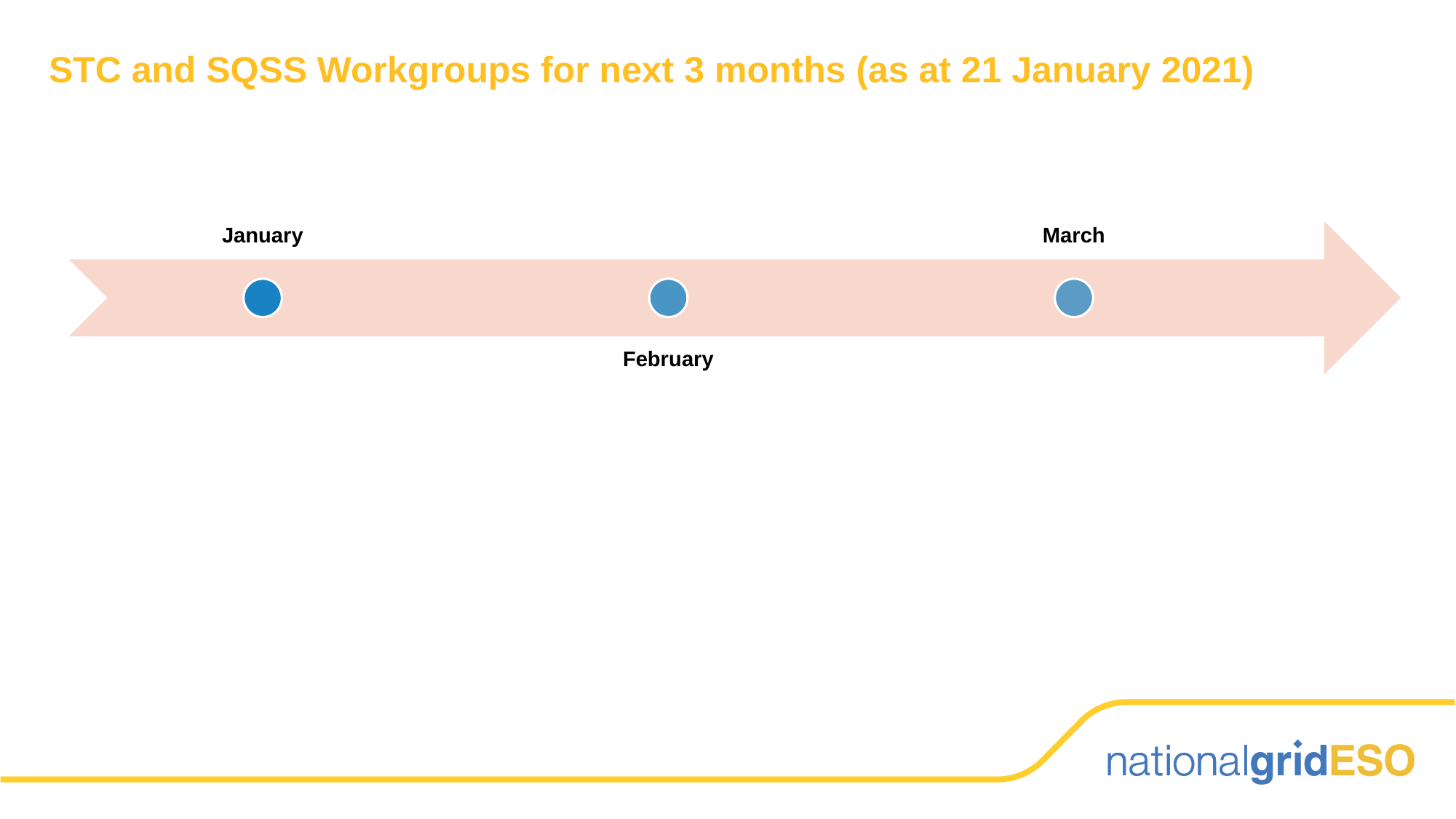

STC and SQSS Workgroups for next 3 months (as at 21 January 2021)
January
February
March